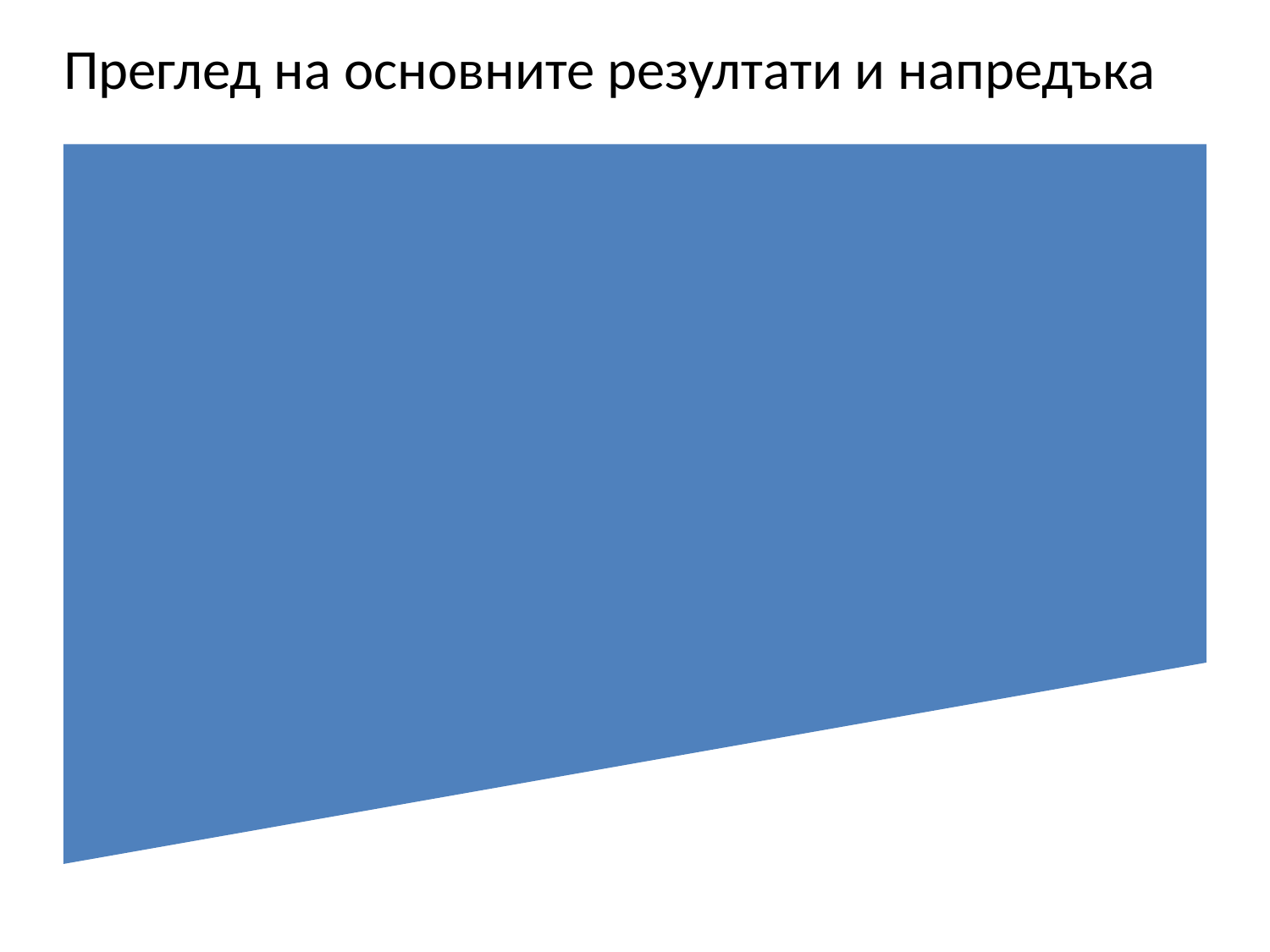

# Преглед на основните резултати и напредъка